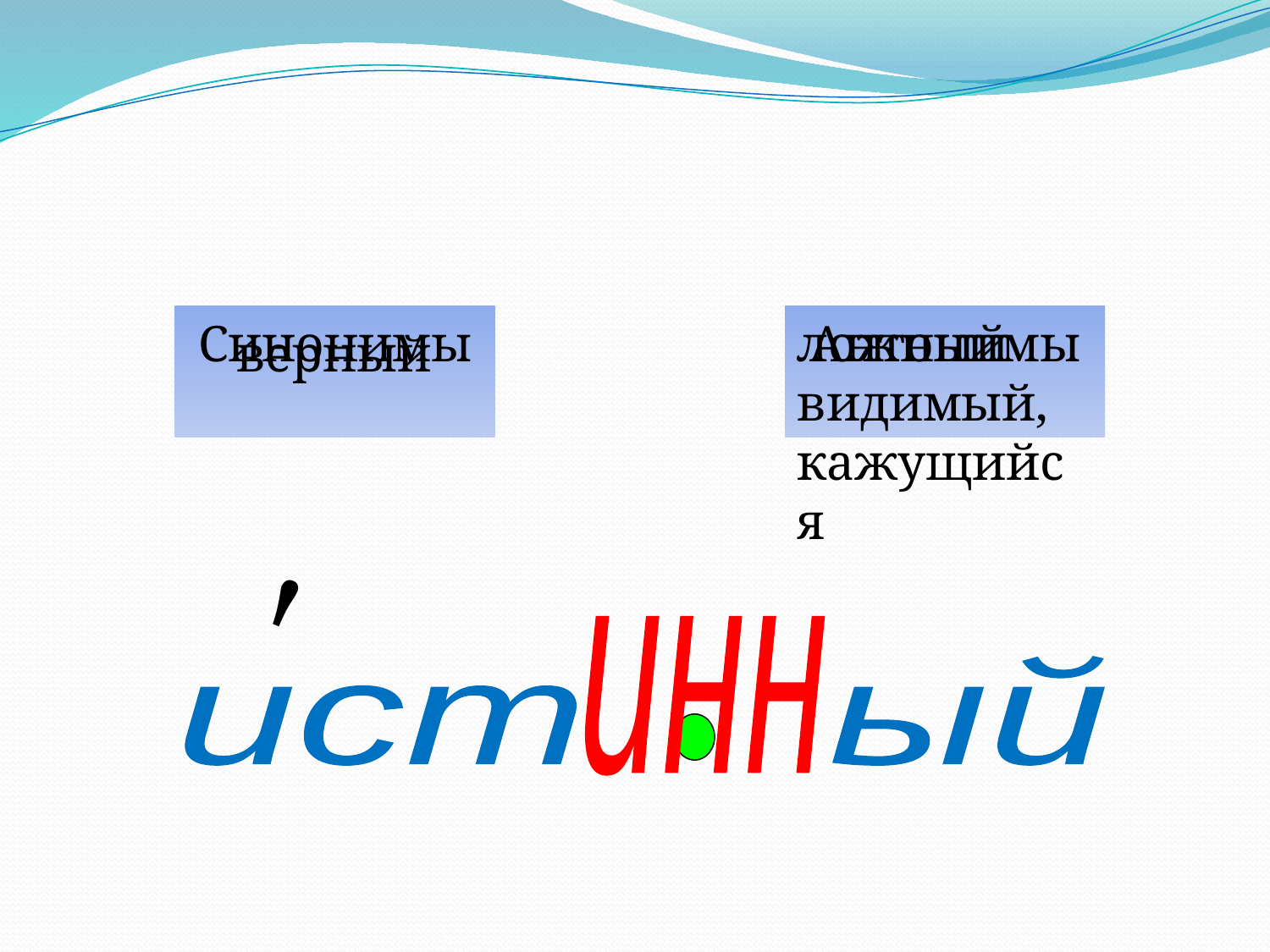

Синонимы

Антонимы

ложный
видимый, кажущийся
верный
′
инн
ист    ый